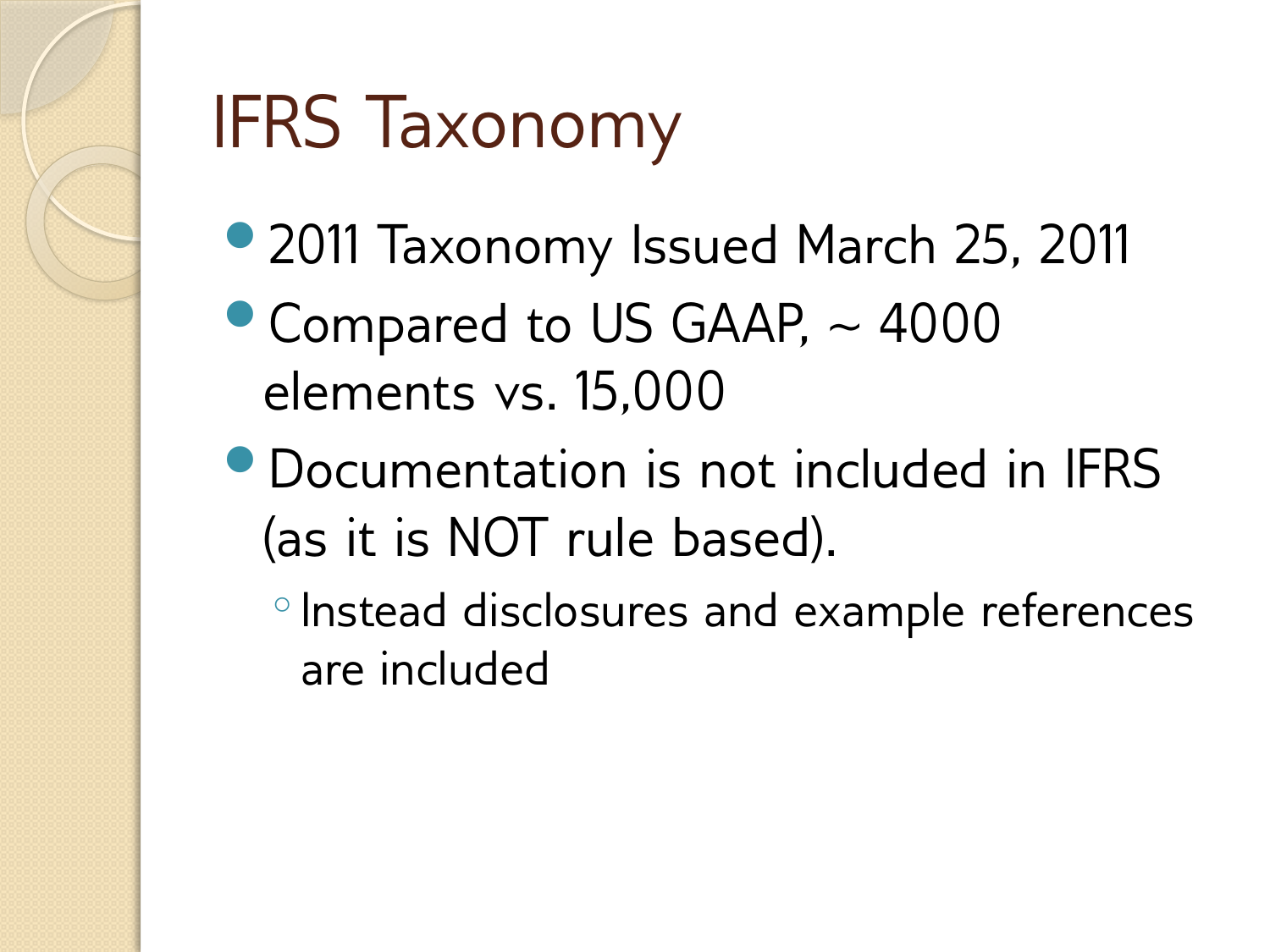

# IFRS Taxonomy
2011 Taxonomy Issued March 25, 2011
Compared to US GAAP, ~ 4000 elements vs. 15,000
Documentation is not included in IFRS (as it is NOT rule based).
Instead disclosures and example references are included